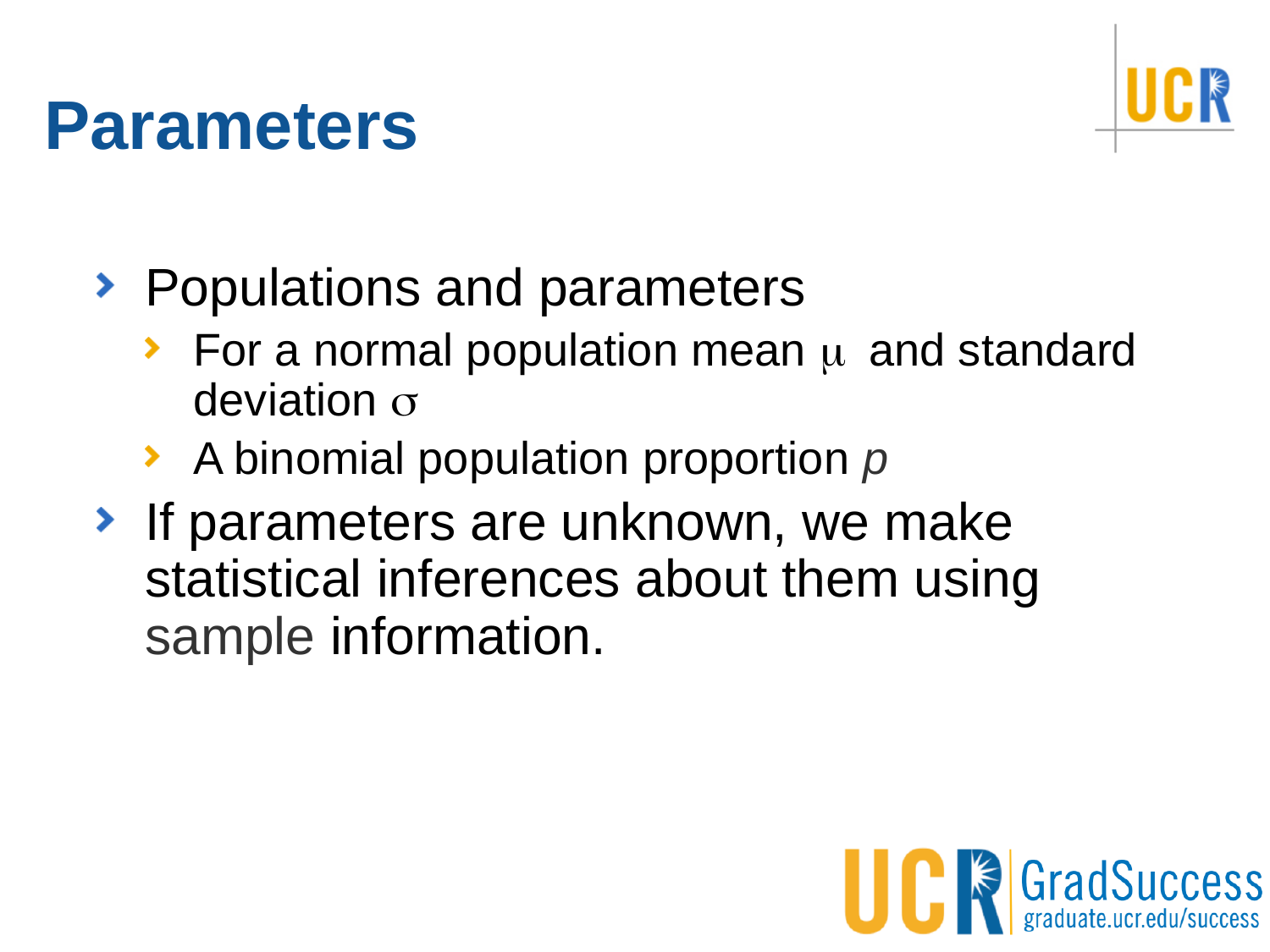

# Parameters
Populations and parameters
For a normal population mean μ and standard deviation σ
A binomial population proportion p
If parameters are unknown, we make statistical inferences about them using sample information.